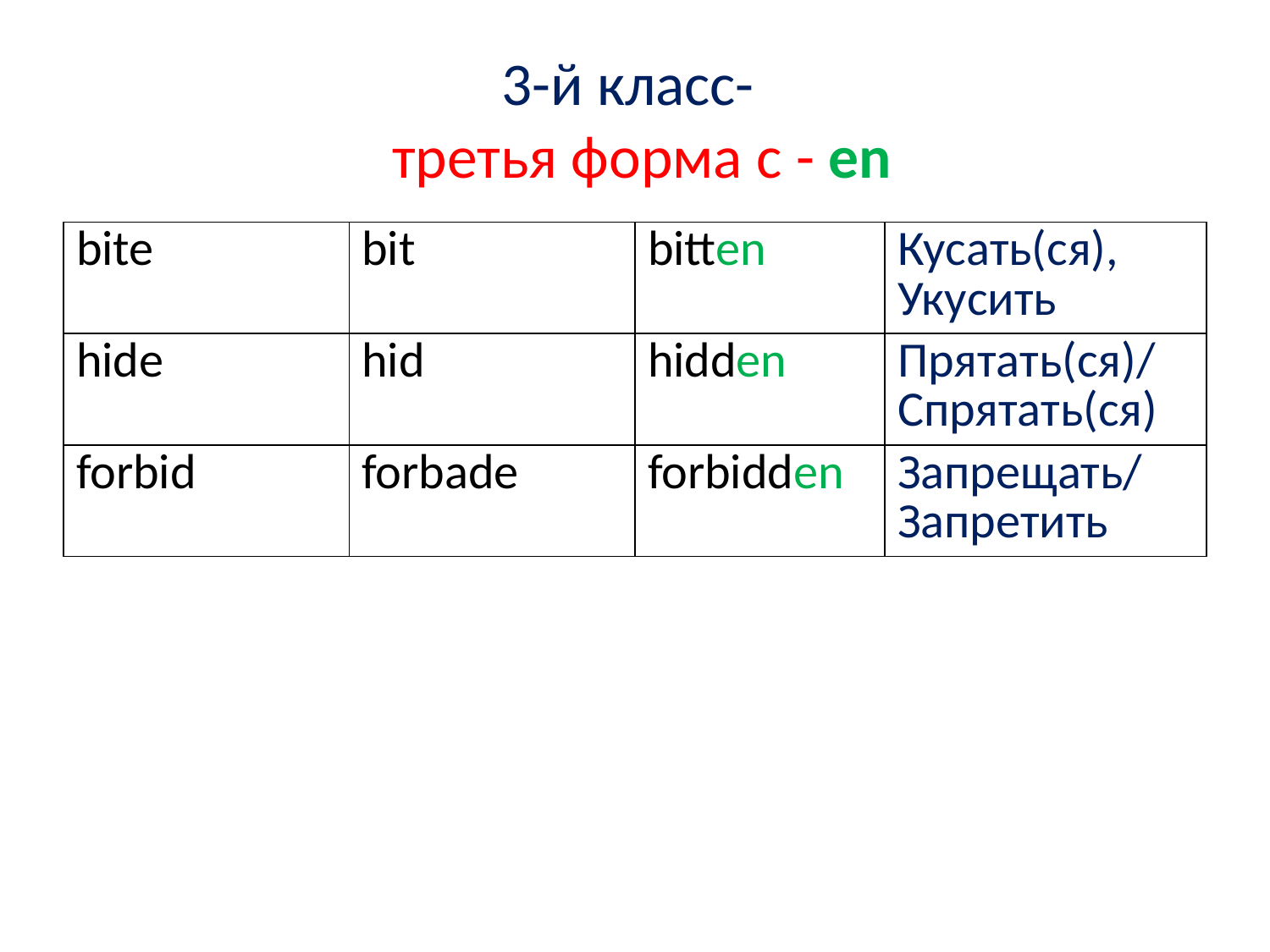

# 3-й класс- третья форма с - en
| bite | bit | bitten | Кусать(ся), Укусить |
| --- | --- | --- | --- |
| hide | hid | hidden | Прятать(ся)/ Спрятать(ся) |
| forbid | forbade | forbidden | Запрещать/ Запретить |